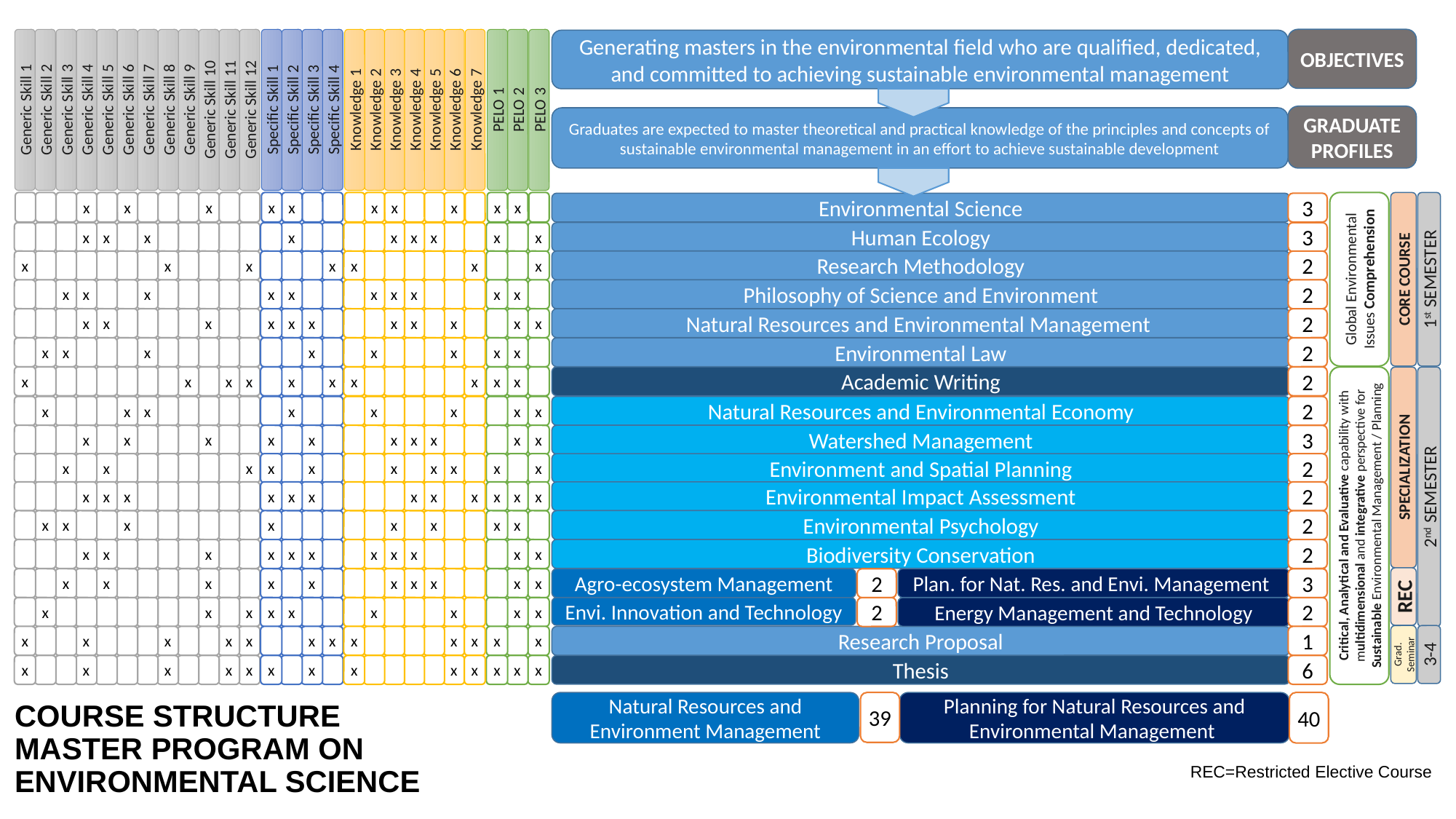

Generic Skill 1
Generic Skill 2
Generic Skill 3
Generic Skill 4
Generic Skill 5
Generic Skill 6
Generic Skill 7
Generic Skill 8
Generic Skill 9
Generic Skill 10
Generic Skill 11
Generic Skill 12
Specific Skill 1
Specific Skill 2
Specific Skill 3
Specific Skill 4
PELO 1
PELO 2
PELO 3
Knowledge 1
Knowledge 2
Knowledge 3
Knowledge 4
Knowledge 5
Knowledge 6
Knowledge 7

x

x

x

x
x

x

x
x

x
x

x
x

x

x
x
x

x

x

x
x

x

x
x

x

x

x

x
x

x

x
x
x

x
x

x
x

x
x

x

x
x

x

x
x
x

x
x

x
x

x

x

x

x

x
x

x

x

x
x
x

x

x

x
x
x

x

x
x

x

x

x

x
x

x

x

x

x
x
x

x

x

x
x

x

x

x

x

x
x

x

x

x

x

x
x
x

x
x

x
x
x
x

x
x
x

x
x

x

x

x

x

x
x

x
x

x

x
x
x

x
x
x

x
x

x

x

x

x
x
x

x

x

x
x

x

x

x

x

x

x
x

x
x
x

x

x

x
x
x

x
x

x
x
x

x
x

x

x

x
x
x

x
x
x

x

x
x
x
OBJECTIVES
Generating masters in the environmental field who are qualified, dedicated, and committed to achieving sustainable environmental management

GRADUATE PROFILES
Graduates are expected to master theoretical and practical knowledge of the principles and concepts of sustainable environmental management in an effort to achieve sustainable development

Environmental Science
3
Human Ecology
3
Global Environmental Issues Comprehension
Research Methodology
2
CORE COURSE
1st SEMESTER
Philosophy of Science and Environment
2
Natural Resources and Environmental Management
2
Environmental Law
2
Academic Writing
2
Natural Resources and Environmental Economy
2
Watershed Management
3
Environment and Spatial Planning
2
SPECIALIZATION
Environmental Impact Assessment
2
2nd SEMESTER
Critical, Analytical and Evaluative capability with multidimensional and integrative perspective for Sustainable Environmental Management / Planning
Environmental Psychology
2
Biodiversity Conservation
2
Agro-ecosystem Management
2
Plan. for Nat. Res. and Envi. Management
3
REC
Envi. Innovation and Technology
2
Energy Management and Technology
2
Research Proposal
1
Grad. Seminar
3-4
Thesis
6
39
40
Natural Resources and Environment Management
Planning for Natural Resources and Environmental Management
# COURSE STRUCTURE MASTER PROGRAM ON ENVIRONMENTAL SCIENCE
REC=Restricted Elective Course